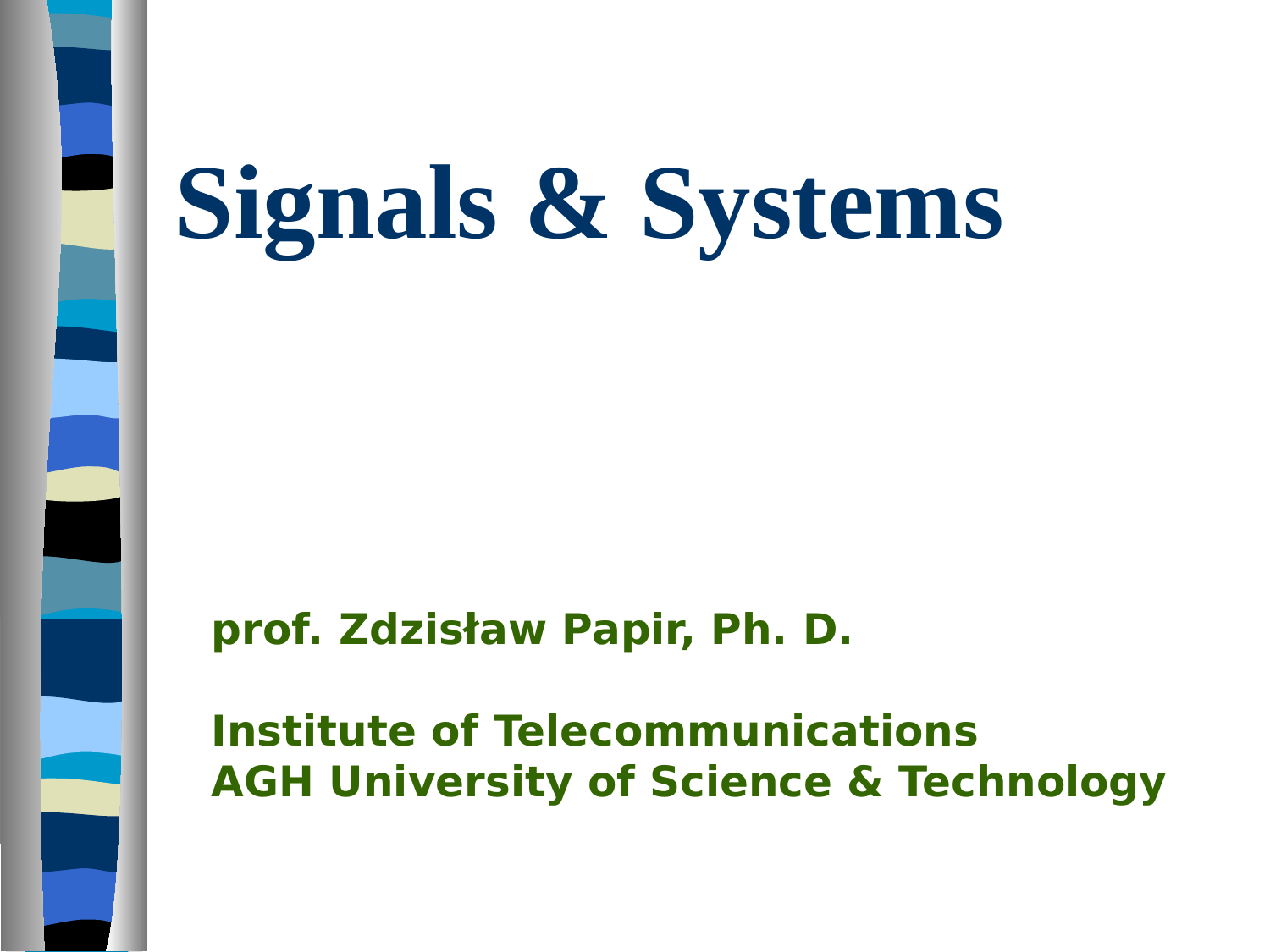

Signals & Systems
prof. Zdzisław Papir, Ph. D.

Institute of Telecommunications
AGH University of Science & Technology